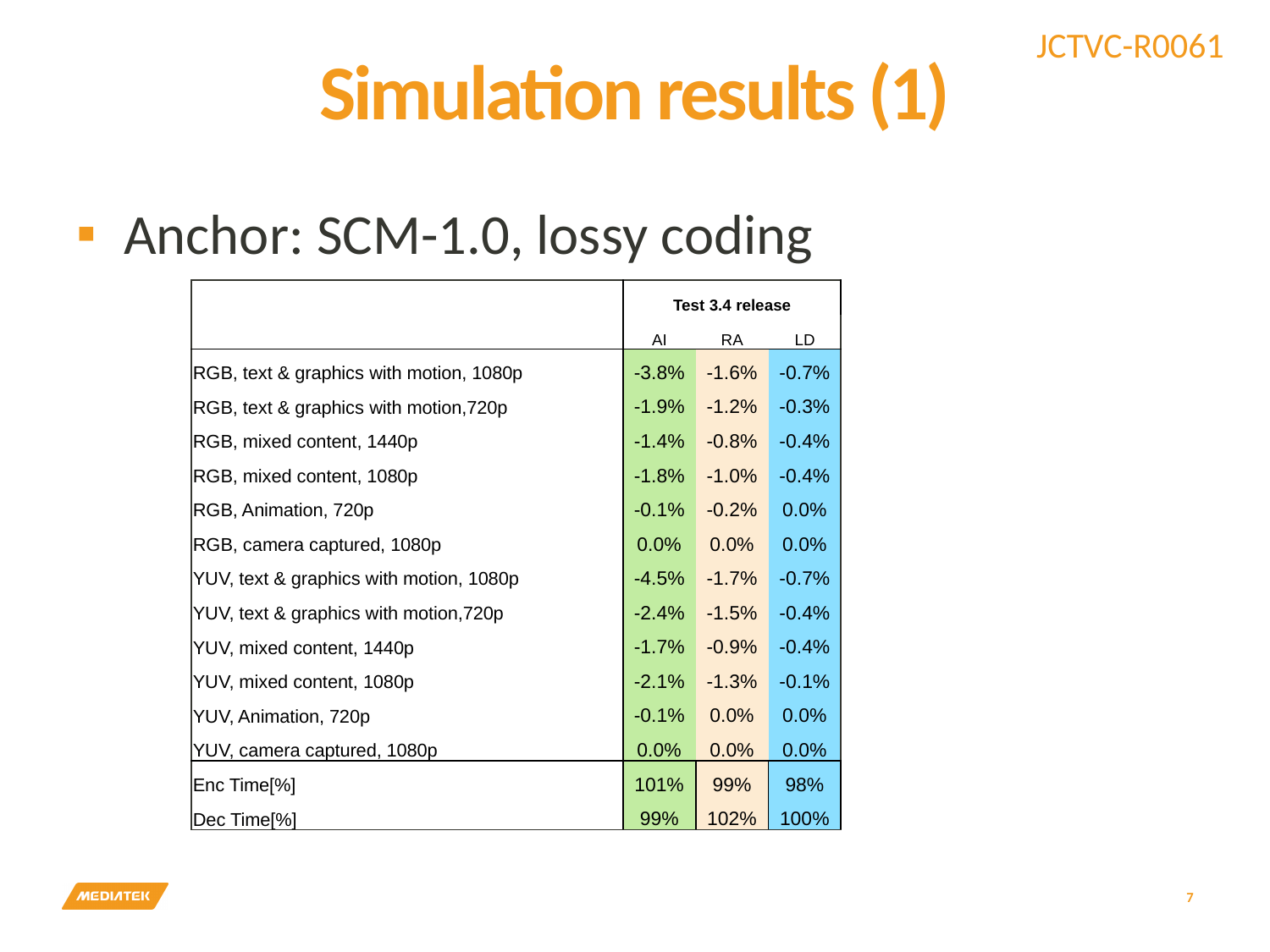

# Simulation results (1)
Anchor: SCM-1.0, lossy coding

|  | Test 3.4 release |  |  |
| --- | --- | --- | --- |
|  | AI | RA | LD |
| RGB, text & graphics with motion, 1080p | -3.8% | -1.6% | -0.7% |
| RGB, text & graphics with motion,720p | -1.9% | -1.2% | -0.3% |
| RGB, mixed content, 1440p | -1.4% | -0.8% | -0.4% |
| RGB, mixed content, 1080p | -1.8% | -1.0% | -0.4% |
| RGB, Animation, 720p | -0.1% | -0.2% | 0.0% |
| RGB, camera captured, 1080p | 0.0% | 0.0% | 0.0% |
| YUV, text & graphics with motion, 1080p | -4.5% | -1.7% | -0.7% |
| YUV, text & graphics with motion,720p | -2.4% | -1.5% | -0.4% |
| YUV, mixed content, 1440p | -1.7% | -0.9% | -0.4% |
| YUV, mixed content, 1080p | -2.1% | -1.3% | -0.1% |
| YUV, Animation, 720p | -0.1% | 0.0% | 0.0% |
| YUV, camera captured, 1080p | 0.0% | 0.0% | 0.0% |
| Enc Time[%] | 101% | 99% | 98% |
| Dec Time[%] | 99% | 102% | 100% |
7